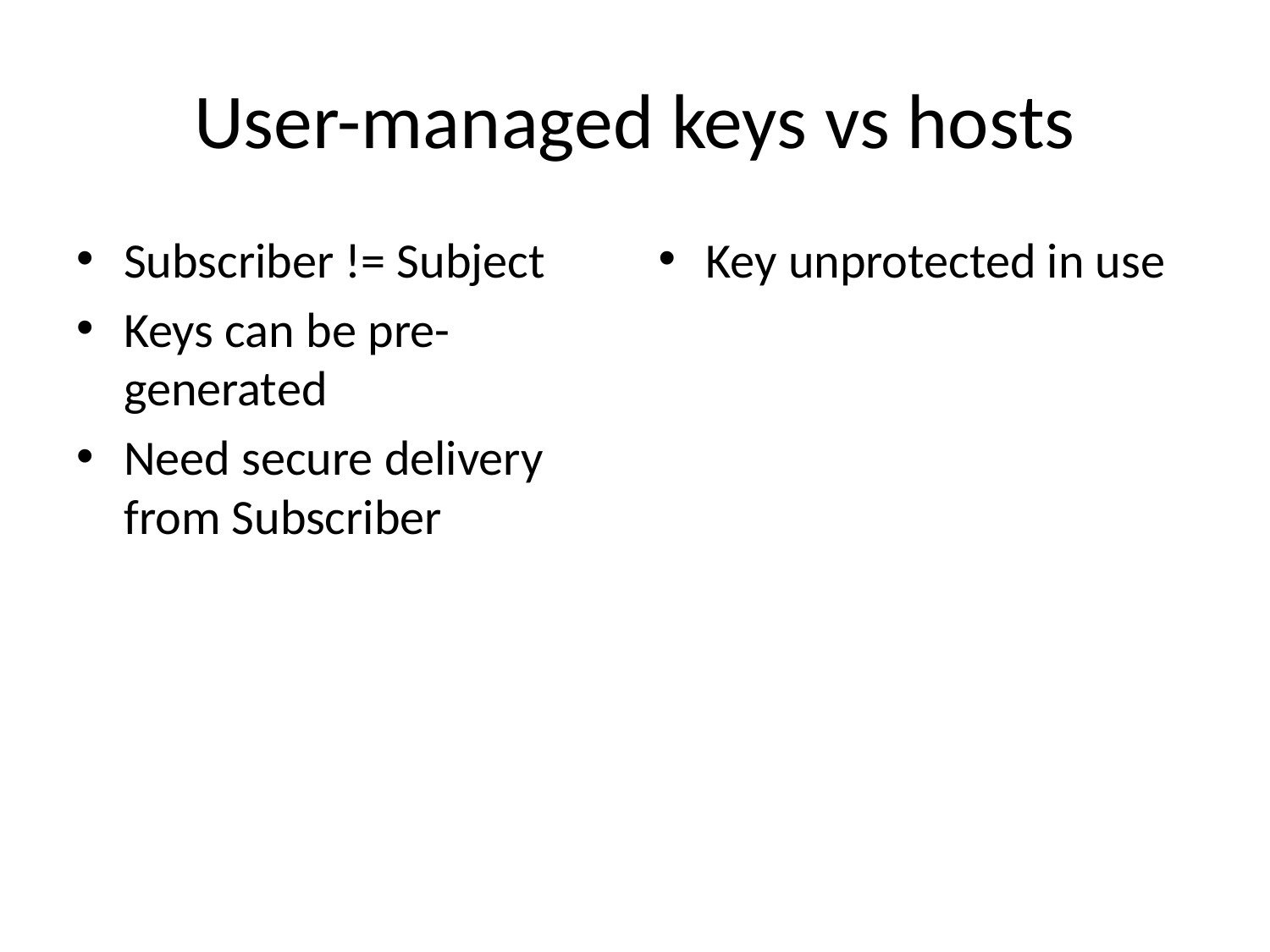

# User-managed keys vs hosts
Subscriber != Subject
Keys can be pre-generated
Need secure delivery from Subscriber
Key unprotected in use